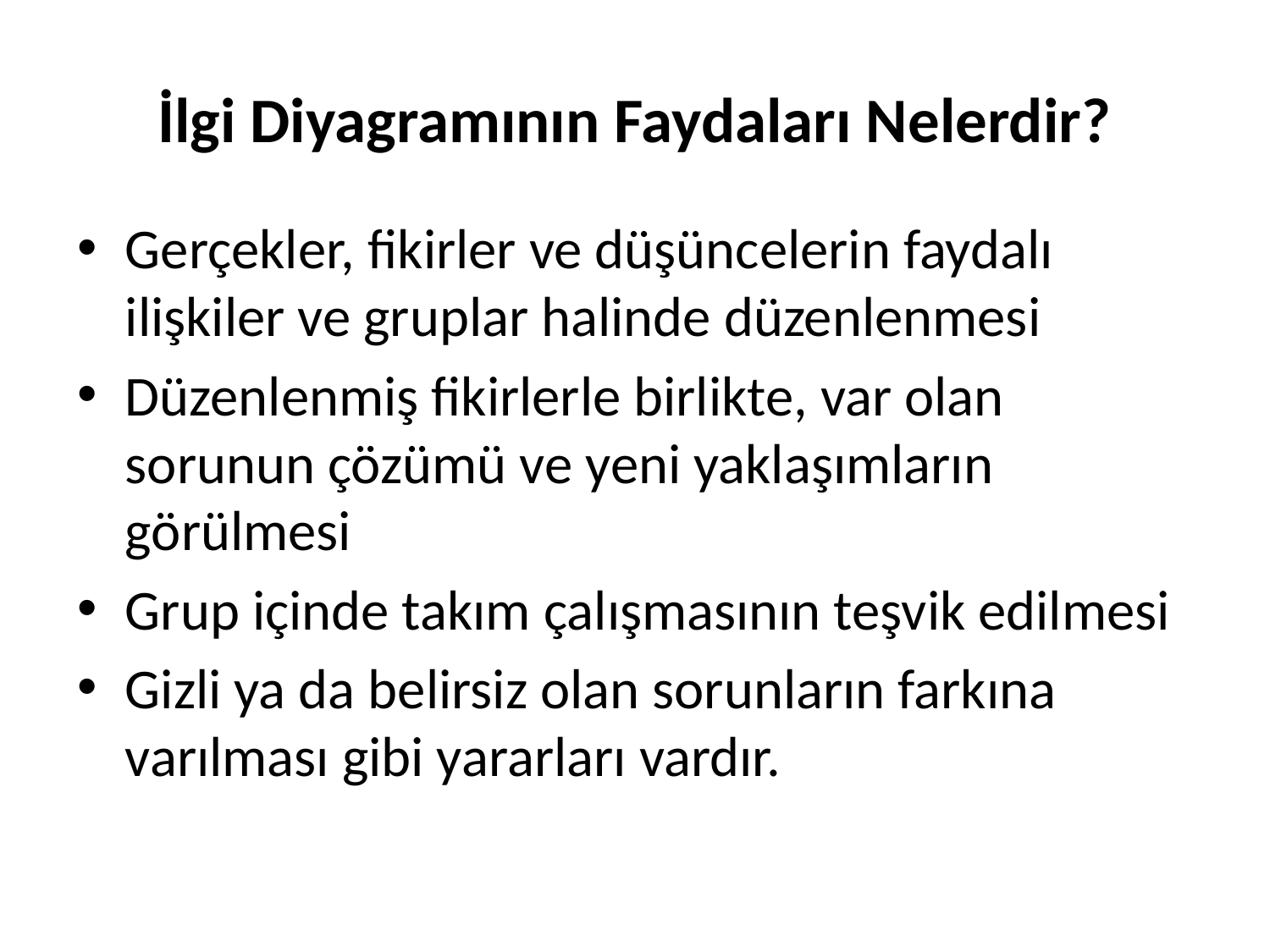

# İlgi Diyagramının Faydaları Nelerdir?
Gerçekler, fikirler ve düşüncelerin faydalı ilişkiler ve gruplar halinde düzenlenmesi
Düzenlenmiş fikirlerle birlikte, var olan sorunun çözümü ve yeni yaklaşımların görülmesi
Grup içinde takım çalışmasının teşvik edilmesi
Gizli ya da belirsiz olan sorunların farkına varılması gibi yararları vardır.